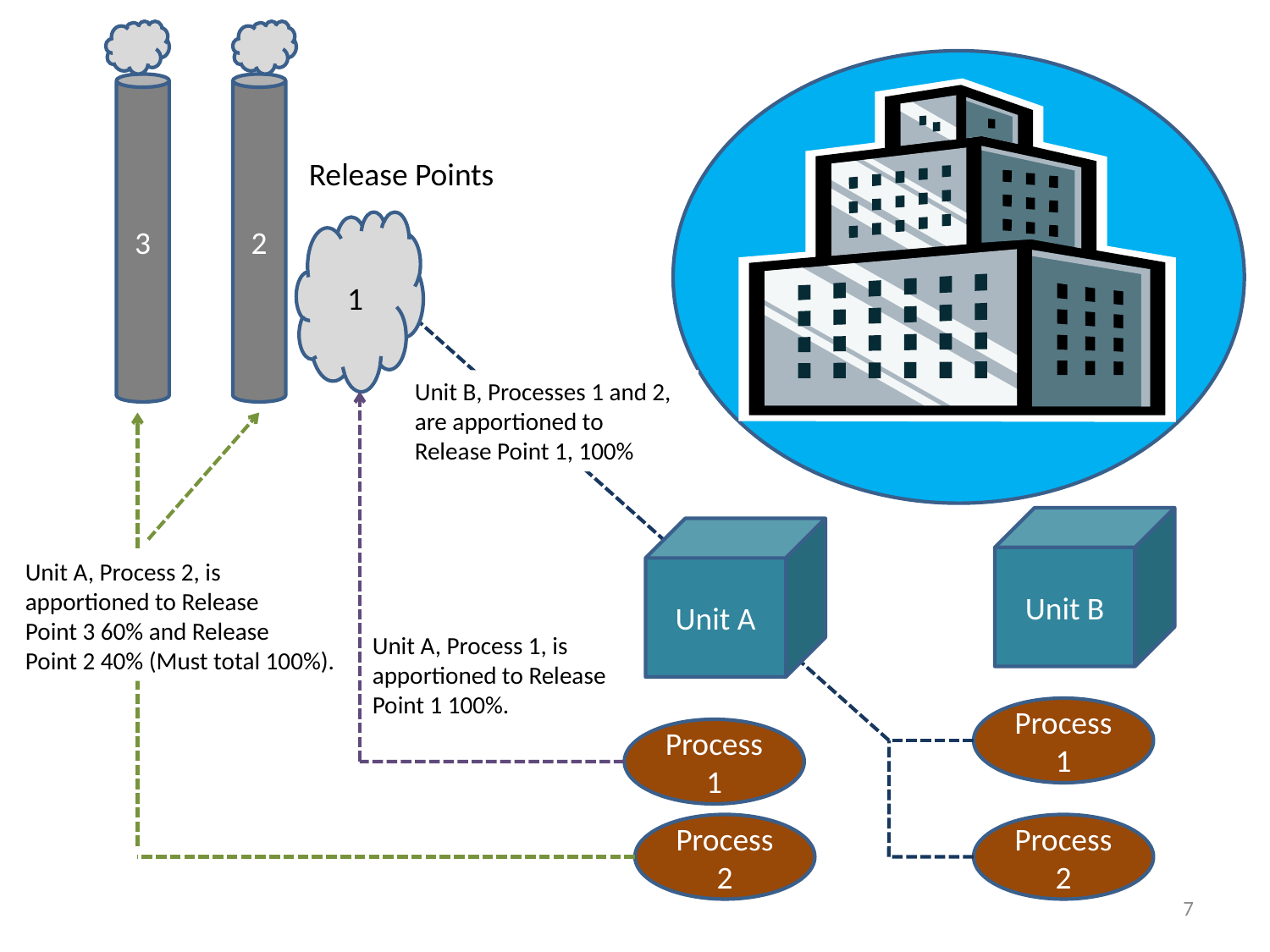

3
2
Release Points
1
Unit B, Processes 1 and 2,
are apportioned to
Release Point 1, 100%
Unit B
Unit A
Unit A, Process 2, is
apportioned to Release
Point 3 60% and Release
Point 2 40% (Must total 100%).
Unit A, Process 1, is
apportioned to Release
Point 1 100%.
Process 1
Process 1
Process 2
Process 2
7